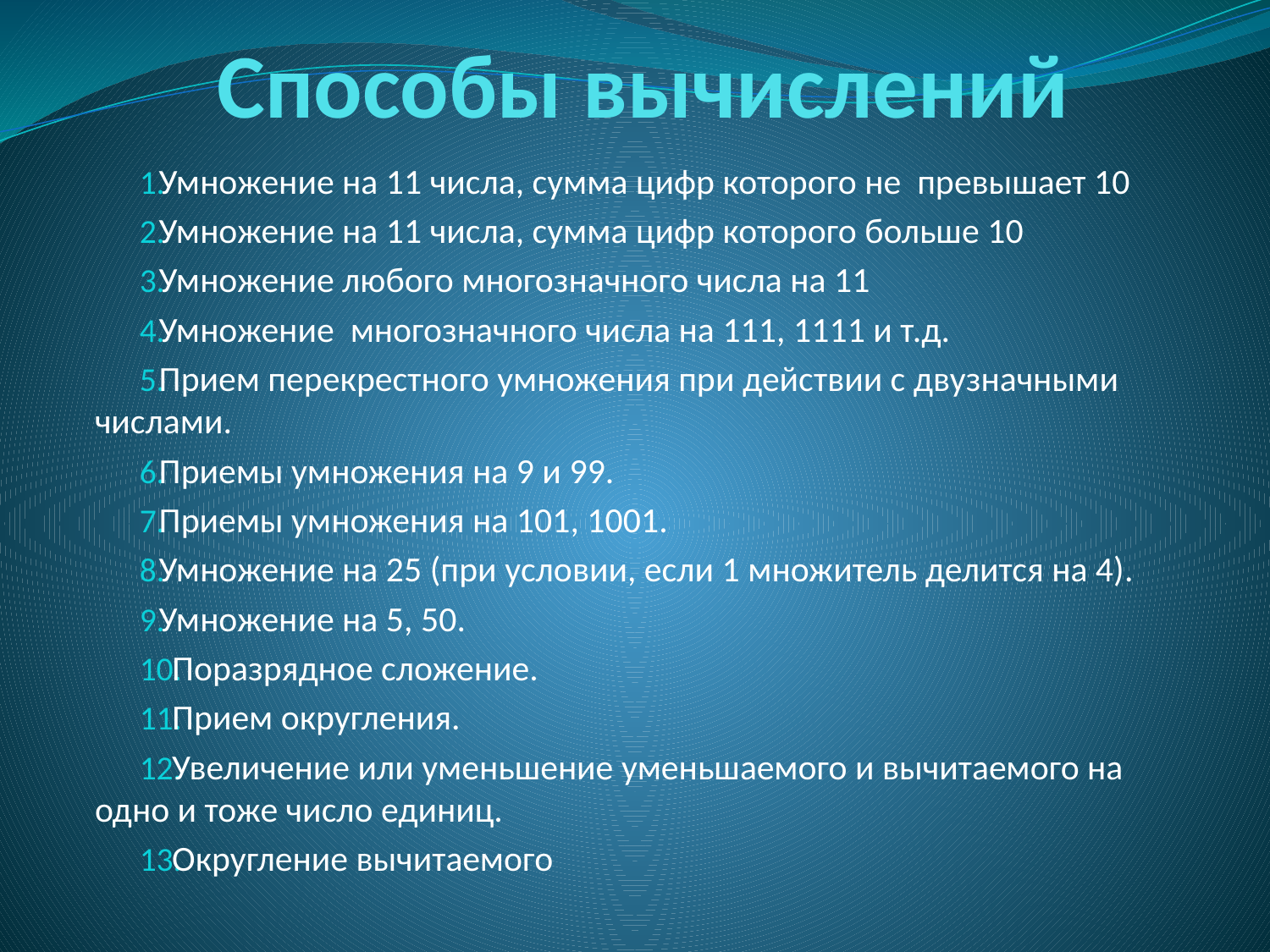

# Способы вычислений
Умножение на 11 числа, сумма цифр которого не  превышает 10
Умножение на 11 числа, сумма цифр которого больше 10
Умножение любого многозначного числа на 11
Умножение  многозначного числа на 111, 1111 и т.д.
Прием перекрестного умножения при действии с двузначными числами.
Приемы умножения на 9 и 99.
Приемы умножения на 101, 1001.
Умножение на 25 (при условии, если 1 множитель делится на 4).
Умножение на 5, 50.
Поразрядное сложение.
Прием округления.
Увеличение или уменьшение уменьшаемого и вычитаемого на одно и тоже число единиц.
Округление вычитаемого